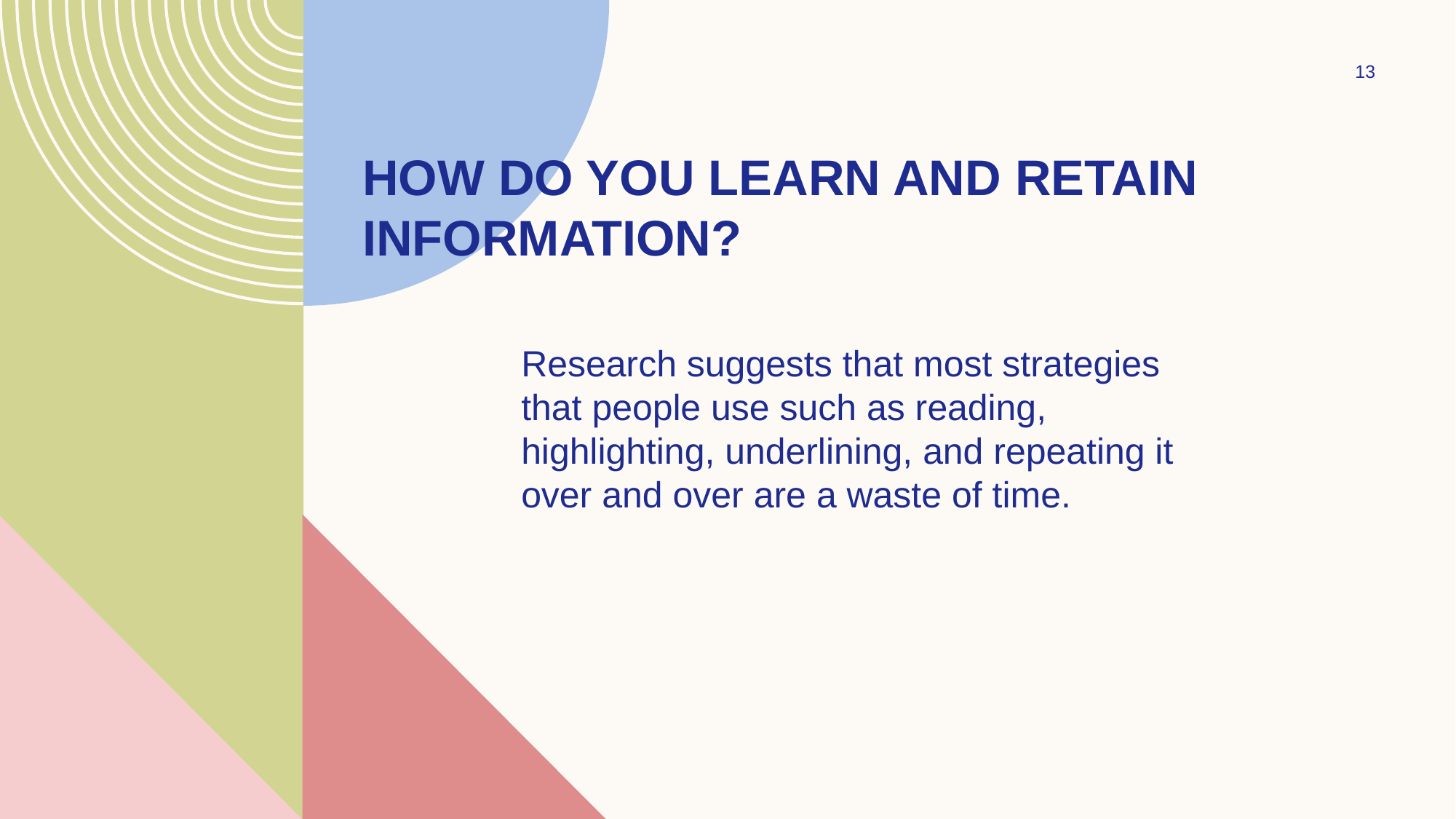

13
# How do you learn and retain information?
Research suggests that most strategies that people use such as reading, highlighting, underlining, and repeating it over and over are a waste of time.